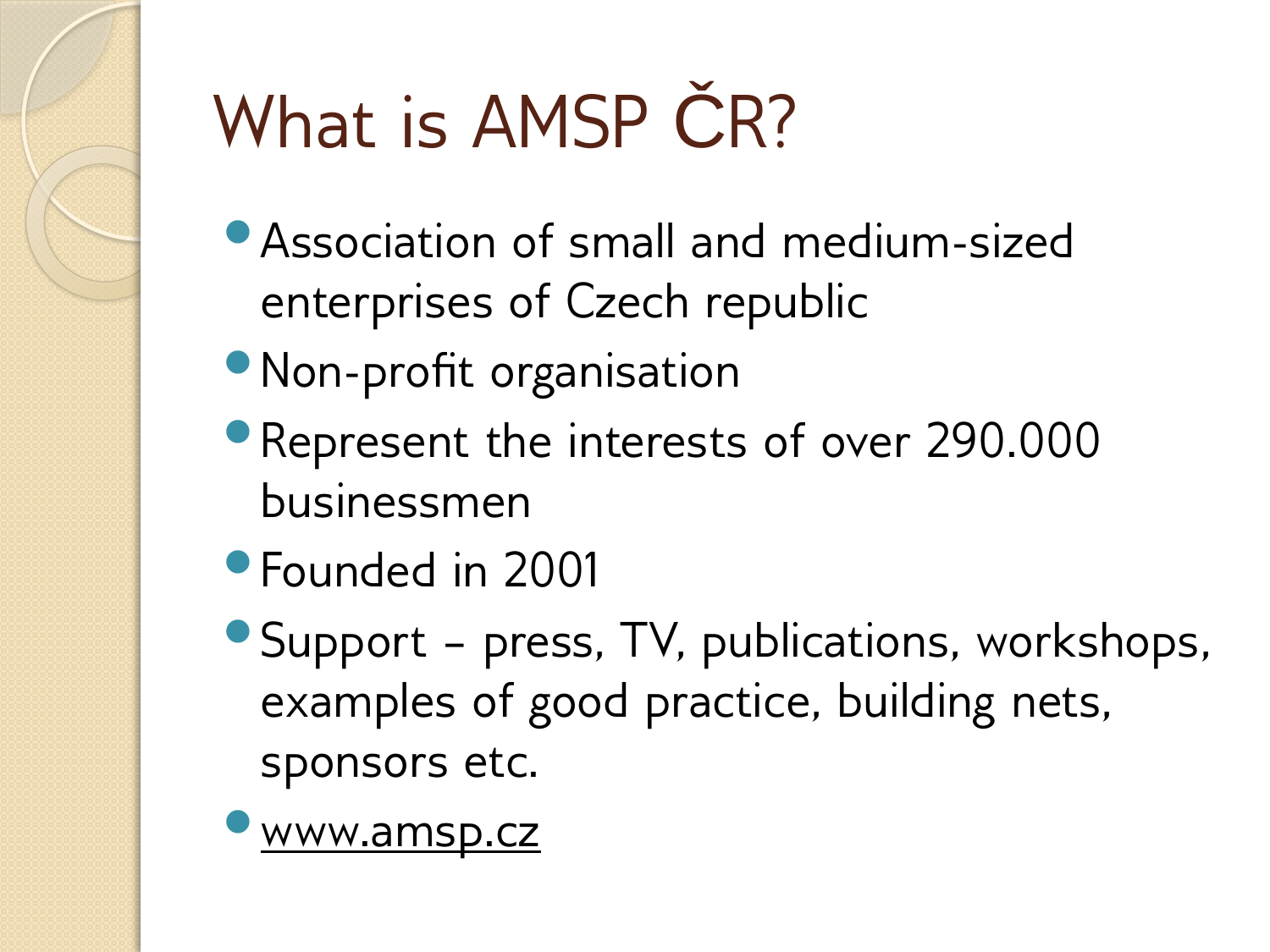

# What is AMSP ČR?
Association of small and medium-sized enterprises of Czech republic
Non-profit organisation
Represent the interests of over 290.000 businessmen
Founded in 2001
Support – press, TV, publications, workshops, examples of good practice, building nets, sponsors etc.
www.amsp.cz